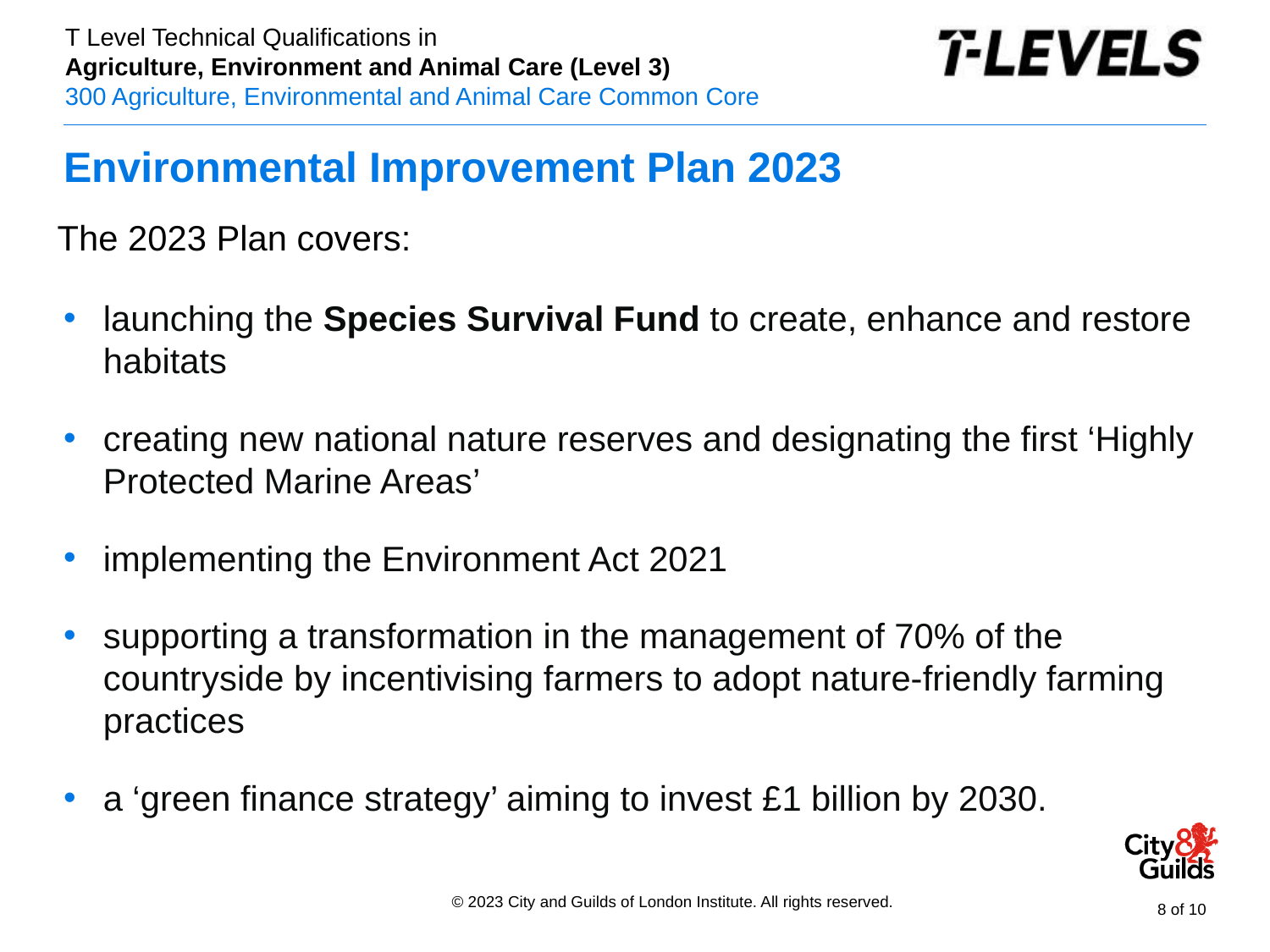

# Environmental Improvement Plan 2023
The 2023 Plan covers:
launching the Species Survival Fund to create, enhance and restore habitats
creating new national nature reserves and designating the first ‘Highly Protected Marine Areas’
implementing the Environment Act 2021
supporting a transformation in the management of 70% of the countryside by incentivising farmers to adopt nature-friendly farming practices
a ‘green finance strategy’ aiming to invest £1 billion by 2030.